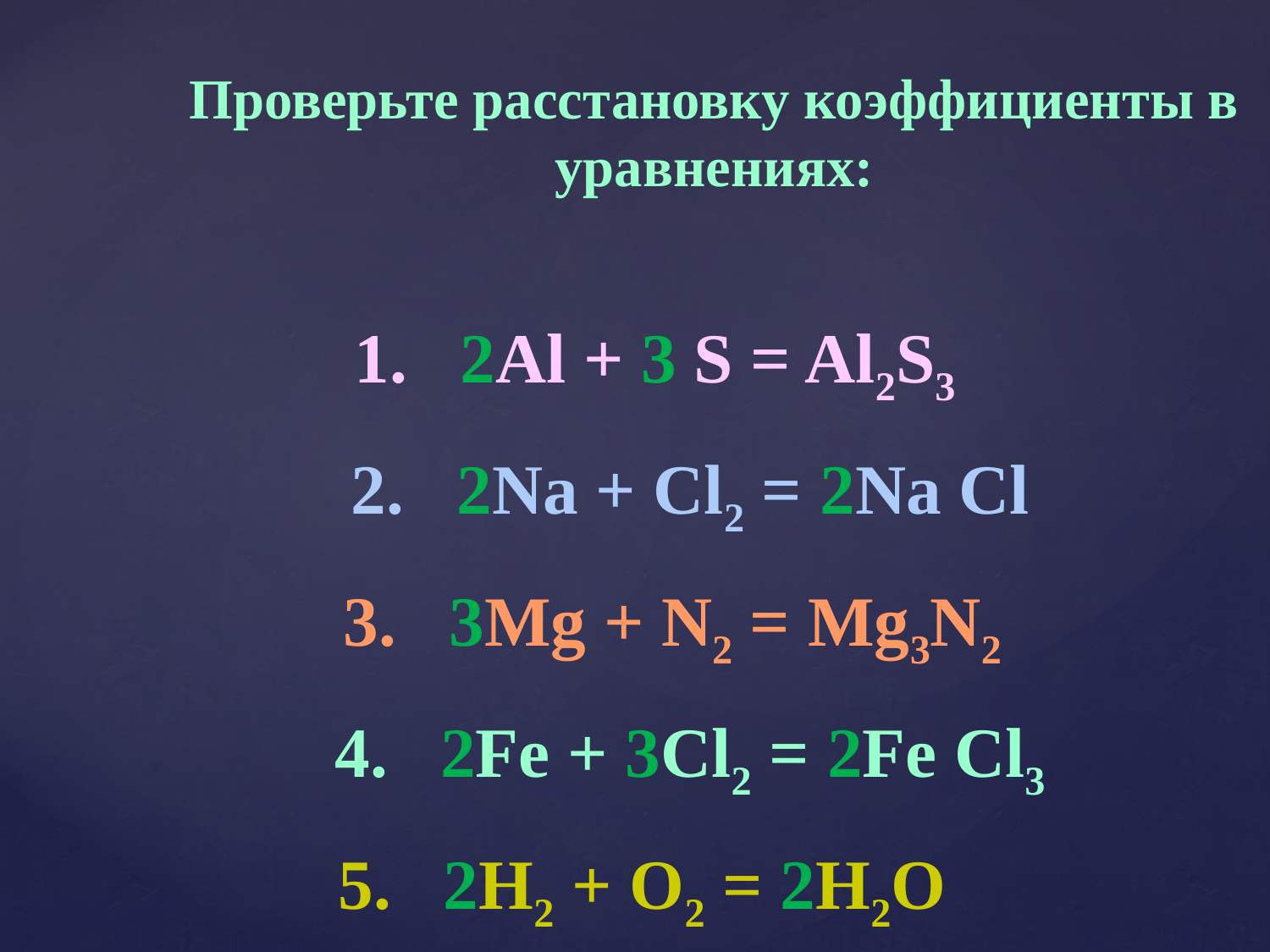

Проверьте расстановку коэффициенты в уравнениях:
1.   2Al + 3 S = Al2S3
    2.   2Na + Cl2 = 2Na Cl
  3.   3Mg + N2 = Mg3N2
    4.   2Fe + 3Cl2 = 2Fe Cl3
        5.   2H2 + O2 = 2H2O